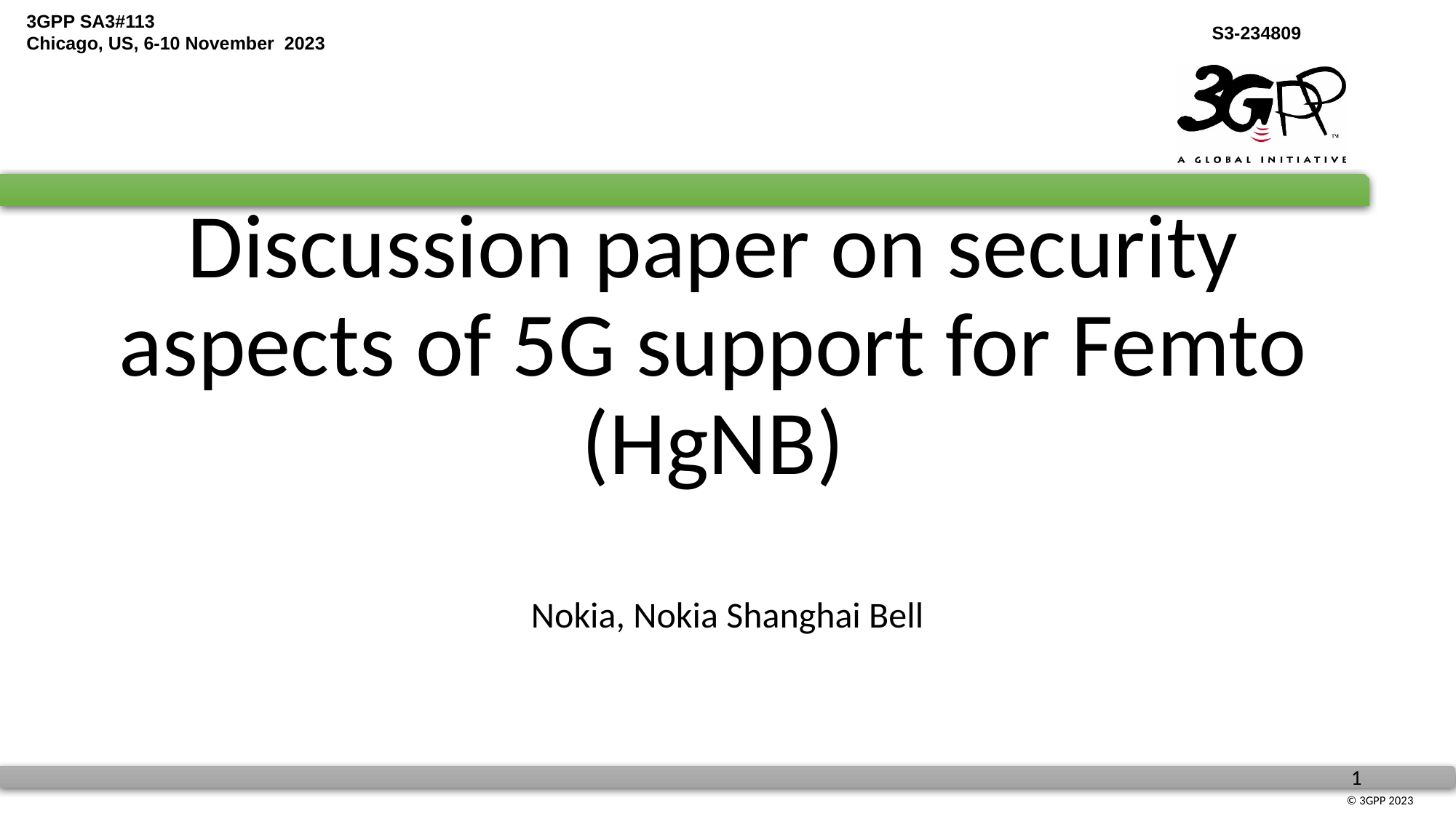

# Discussion paper on security aspects of 5G support for Femto (HgNB)

Nokia, Nokia Shanghai Bell